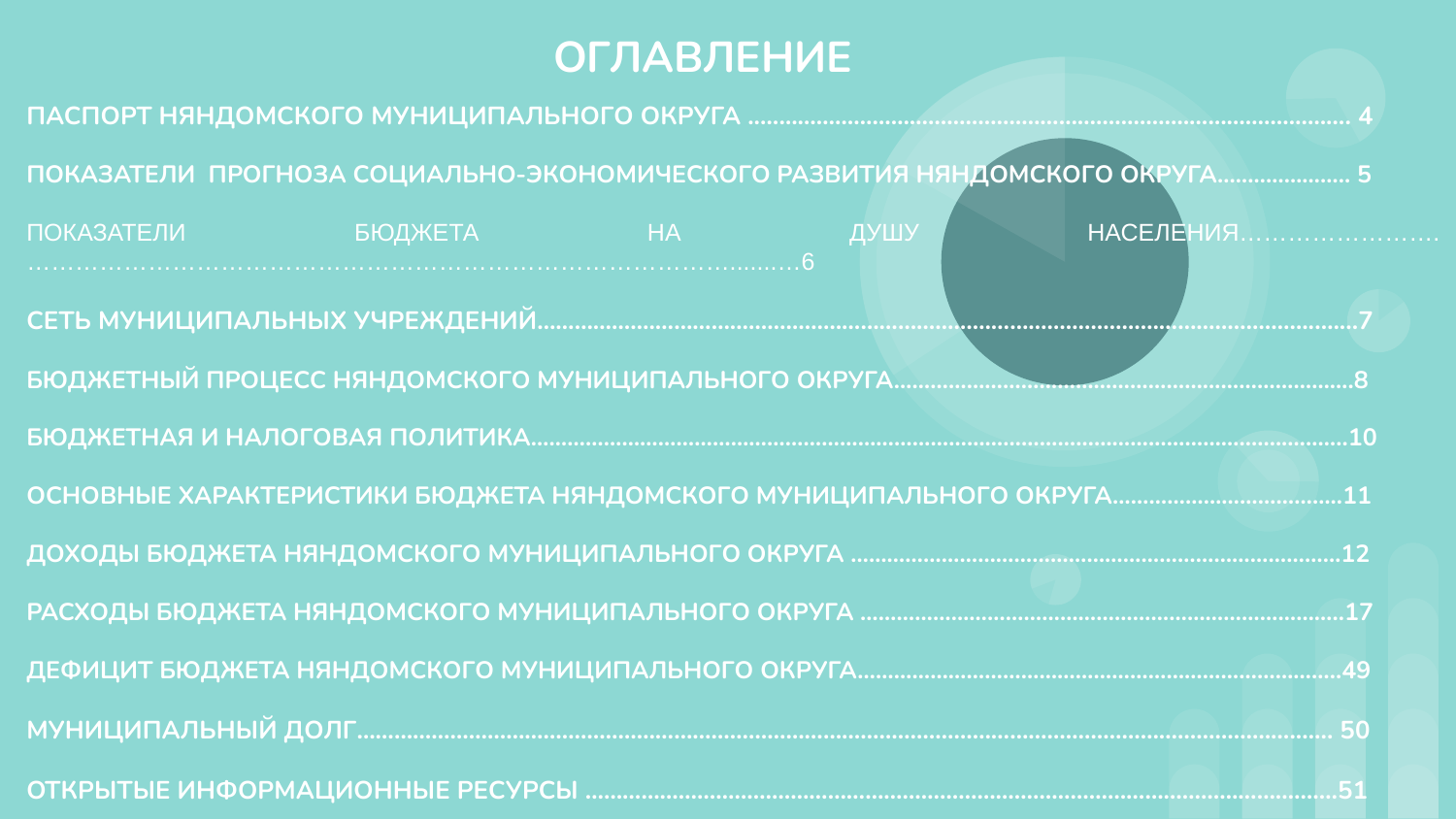

# ОГЛАВЛЕНИЕ
ПАСПОРТ НЯНДОМСКОГО МУНИЦИПАЛЬНОГО ОКРУГА ..…………………………………………………………………………….……. 4

ПОКАЗАТЕЛИ  ПРОГНОЗА СОЦИАЛЬНО-ЭКОНОМИЧЕСКОГО РАЗВИТИЯ НЯНДОМСКОГО ОКРУГА..……………….. 5

ПОКАЗАТЕЛИ БЮДЖЕТА НА ДУШУ НАСЕЛЕНИЯ…………………….…………………………………………………………………………….......…6

СЕТЬ МУНИЦИПАЛЬНЫХ УЧРЕЖДЕНИЙ……………….……………………………………………………………………………………………..…...7

БЮДЖЕТНЫЙ ПРОЦЕСС НЯНДОМСКОГО МУНИЦИПАЛЬНОГО ОКРУГА………………………………………………………………….8

БЮДЖЕТНАЯ И НАЛОГОВАЯ ПОЛИТИКА………………………………………………………………………………………………………........…..…..10

ОСНОВНЫЕ ХАРАКТЕРИСТИКИ БЮДЖЕТА НЯНДОМСКОГО МУНИЦИПАЛЬНОГО ОКРУГА………………………………..11

ДОХОДЫ БЮДЖЕТА НЯНДОМСКОГО МУНИЦИПАЛЬНОГО ОКРУГА ………………………………………………………………………12

РАСХОДЫ БЮДЖЕТА НЯНДОМСКОГО МУНИЦИПАЛЬНОГО ОКРУГА ……………………………………………………………………..17

ДЕФИЦИТ БЮДЖЕТА НЯНДОМСКОГО МУНИЦИПАЛЬНОГО ОКРУГА……………………………………………………………………..49

МУНИЦИПАЛЬНЫЙ ДОЛГ……………………………………………………………………………………………………………………………………..….. 50

ОТКРЫТЫЕ ИНФОРМАЦИОННЫЕ РЕСУРСЫ ………………………………………………………………………………………………….………51